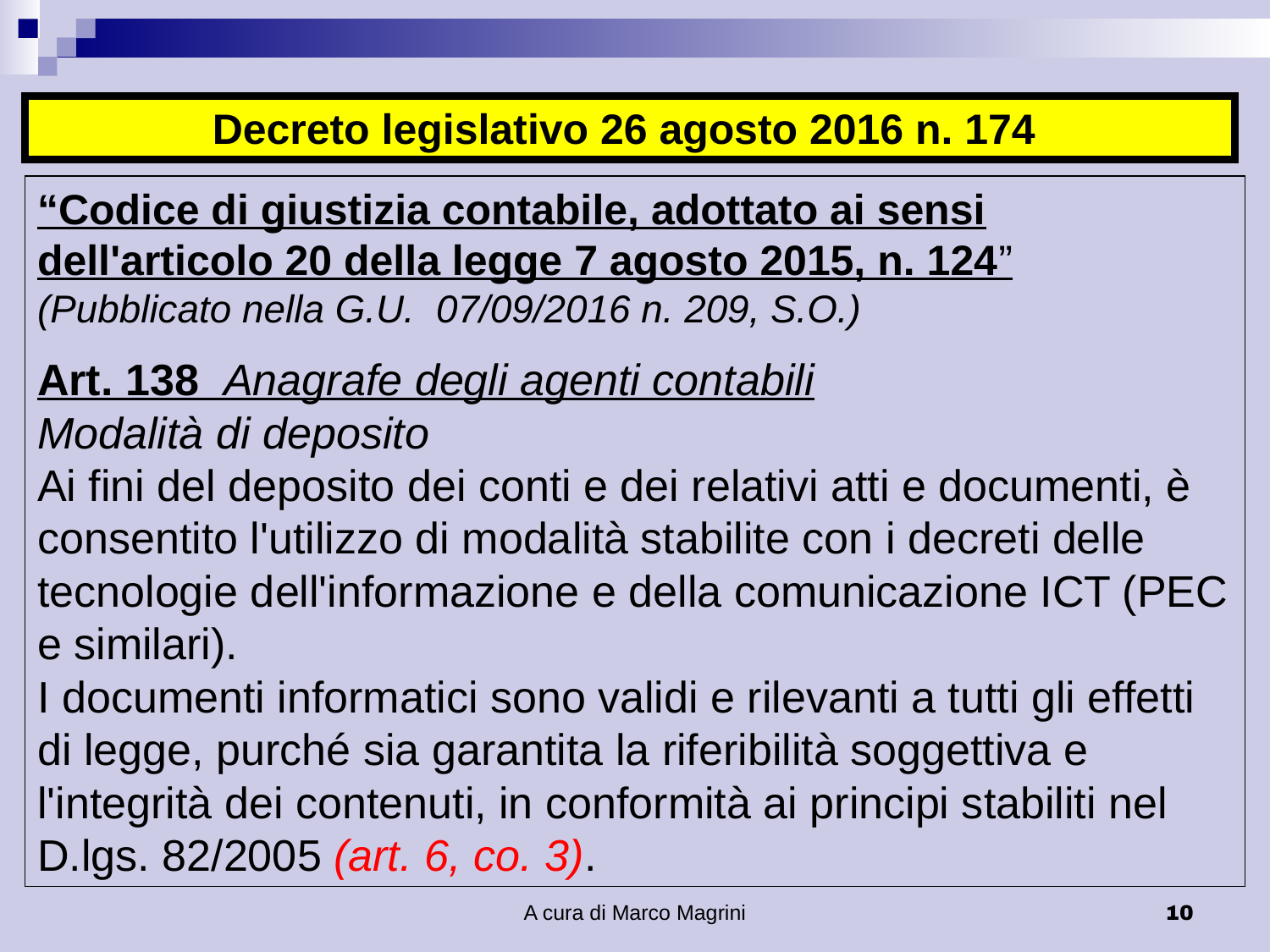

Decreto legislativo 26 agosto 2016 n. 174
“Codice di giustizia contabile, adottato ai sensi dell'articolo 20 della legge 7 agosto 2015, n. 124”
(Pubblicato nella G.U.  07/09/2016 n. 209, S.O.)

Art. 138  Anagrafe degli agenti contabili
Modalità di deposito
Ai fini del deposito dei conti e dei relativi atti e documenti, è consentito l'utilizzo di modalità stabilite con i decreti delle tecnologie dell'informazione e della comunicazione ICT (PEC e similari).
I documenti informatici sono validi e rilevanti a tutti gli effetti di legge, purché sia garantita la riferibilità soggettiva e l'integrità dei contenuti, in conformità ai principi stabiliti nel D.lgs. 82/2005 (art. 6, co. 3).

A cura di Marco Magrini
10